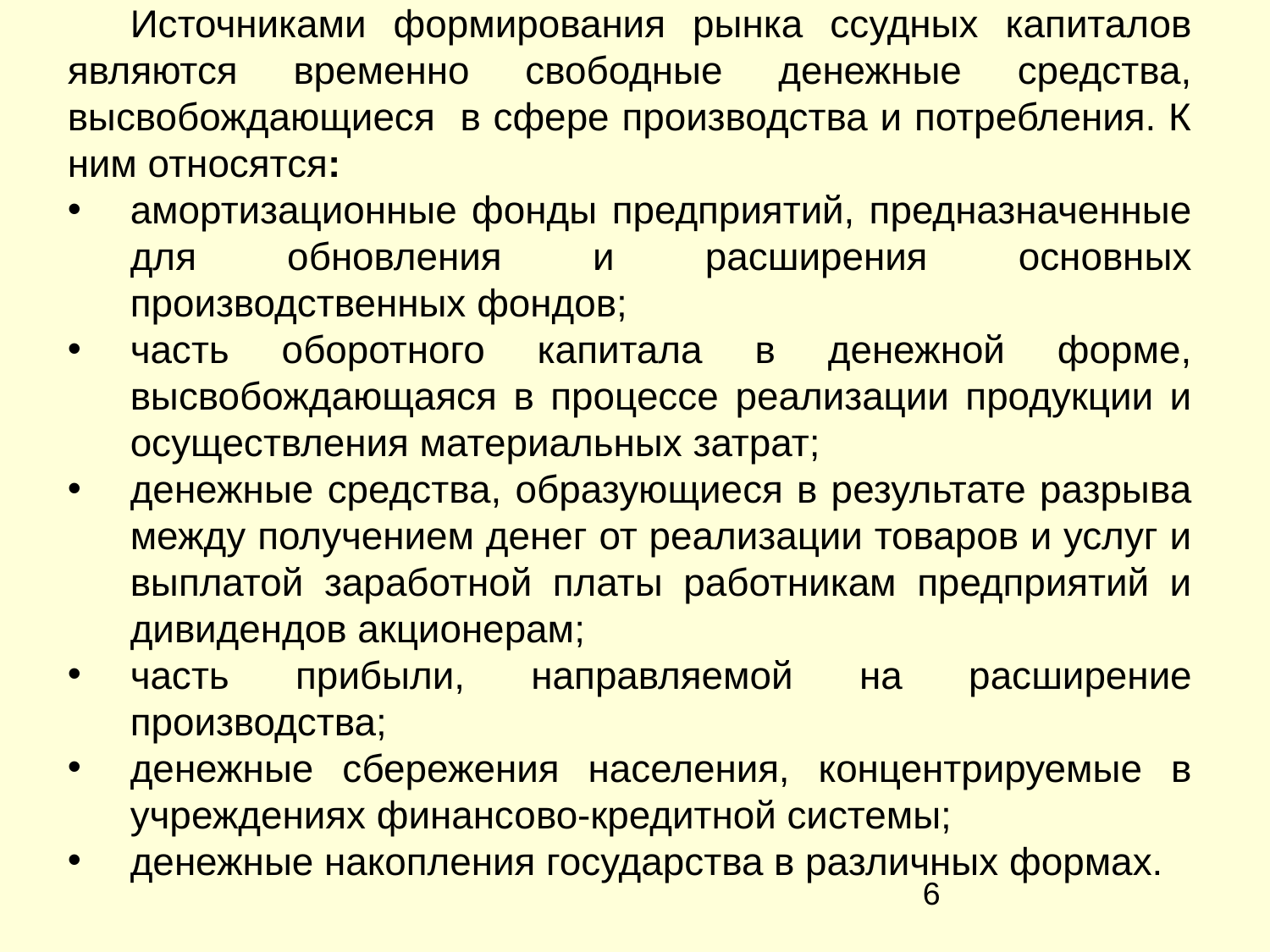

Источниками формирования рынка ссудных капиталов являются временно свободные денежные средства, высвобождающиеся  в сфере производства и потребления. К ним относятся:
амортизационные фонды предприятий, предназначенные для обновления и расширения основных производственных фондов;
часть оборотного капитала в денежной форме, высвобождающаяся в процессе реализации продукции и осуществления материальных затрат;
денежные средства, образующиеся в результате разрыва между получением денег от реализации товаров и услуг и выплатой заработной платы работникам предприятий и дивидендов акционерам;
часть прибыли, направляемой на расширение производства;
денежные сбережения населения, концентрируемые в учреждениях финансово-кредитной системы;
денежные накопления государства в различных формах.
6